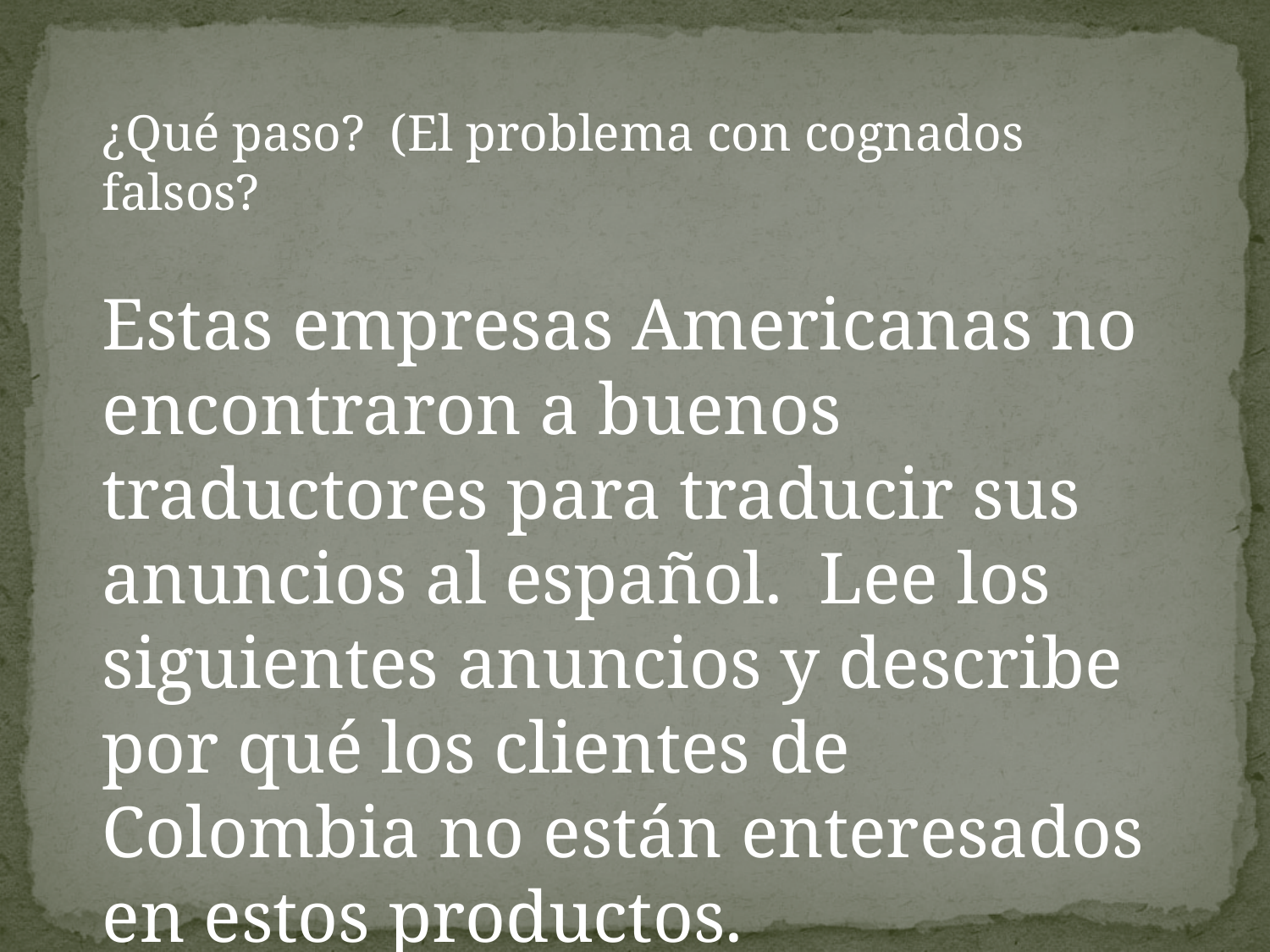

¿Qué paso?  (El problema con cognados falsos?

Estas empresas Americanas no encontraron a buenos traductores para traducir sus anuncios al español.  Lee los siguientes anuncios y describe por qué los clientes de Colombia no están enteresados en estos productos.